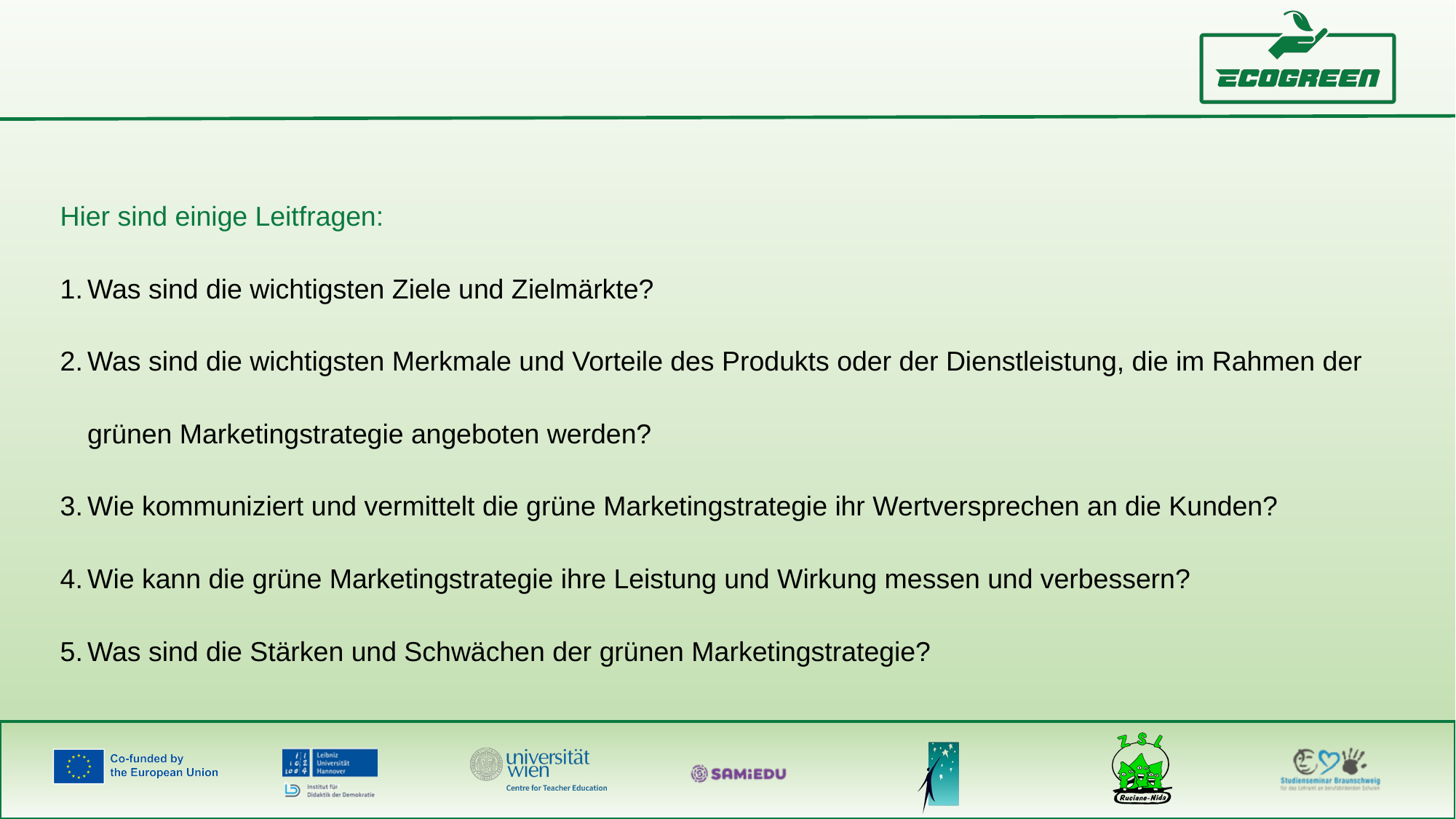

Hier sind einige Leitfragen:
Was sind die wichtigsten Ziele und Zielmärkte?
Was sind die wichtigsten Merkmale und Vorteile des Produkts oder der Dienstleistung, die im Rahmen der grünen Marketingstrategie angeboten werden?
Wie kommuniziert und vermittelt die grüne Marketingstrategie ihr Wertversprechen an die Kunden?
Wie kann die grüne Marketingstrategie ihre Leistung und Wirkung messen und verbessern?
Was sind die Stärken und Schwächen der grünen Marketingstrategie?